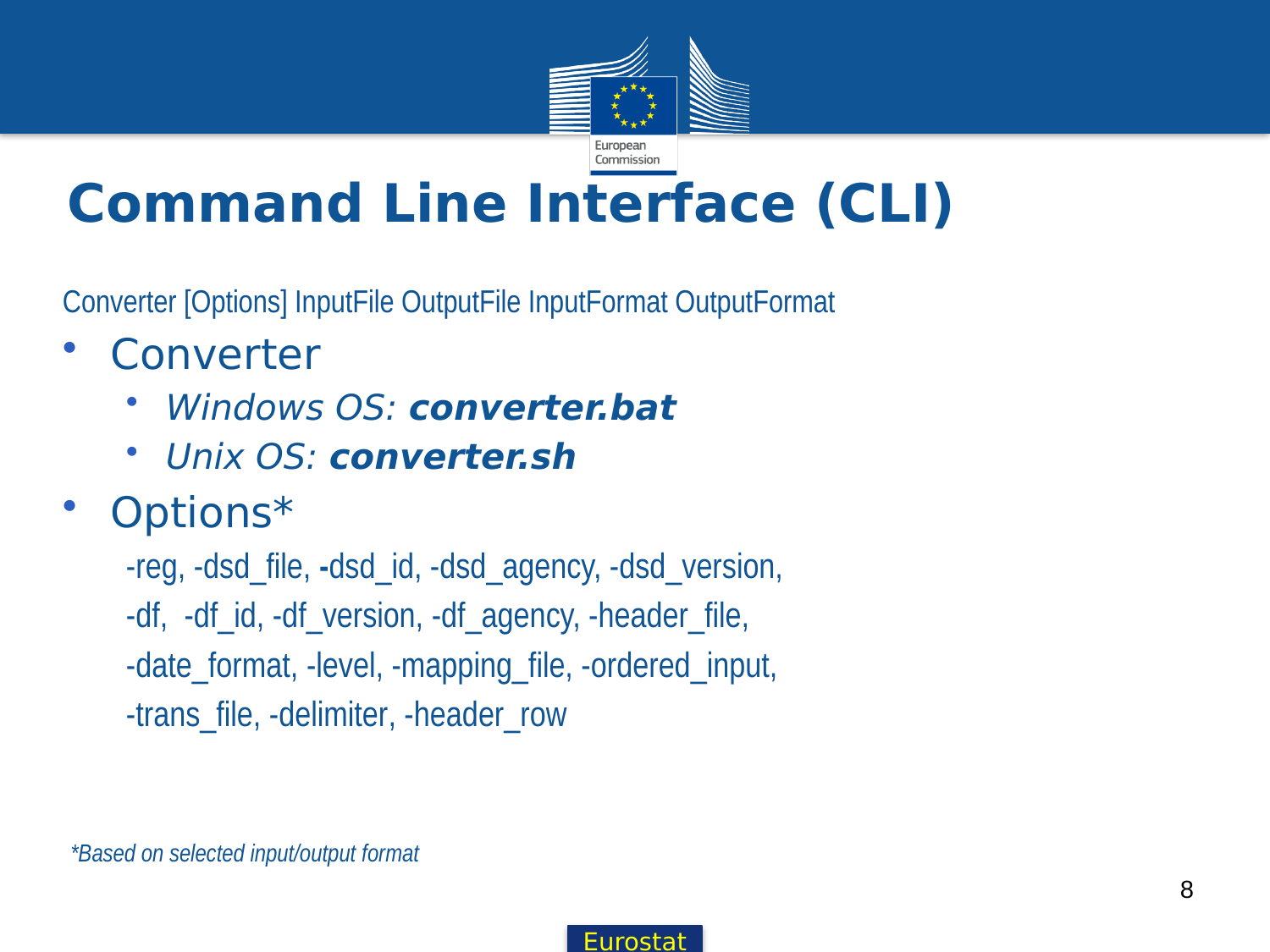

# Command Line Interface (CLI)
Converter [Options] InputFile OutputFile InputFormat OutputFormat
Converter
Windows OS: converter.bat
Unix OS: converter.sh
Options*
-reg, -dsd_file, -dsd_id, -dsd_agency, -dsd_version,
-df,  -df_id, -df_version, -df_agency, -header_file,
-date_format, -level, -mapping_file, -ordered_input,
-trans_file, -delimiter, -header_row

*Based on selected input/output format

8